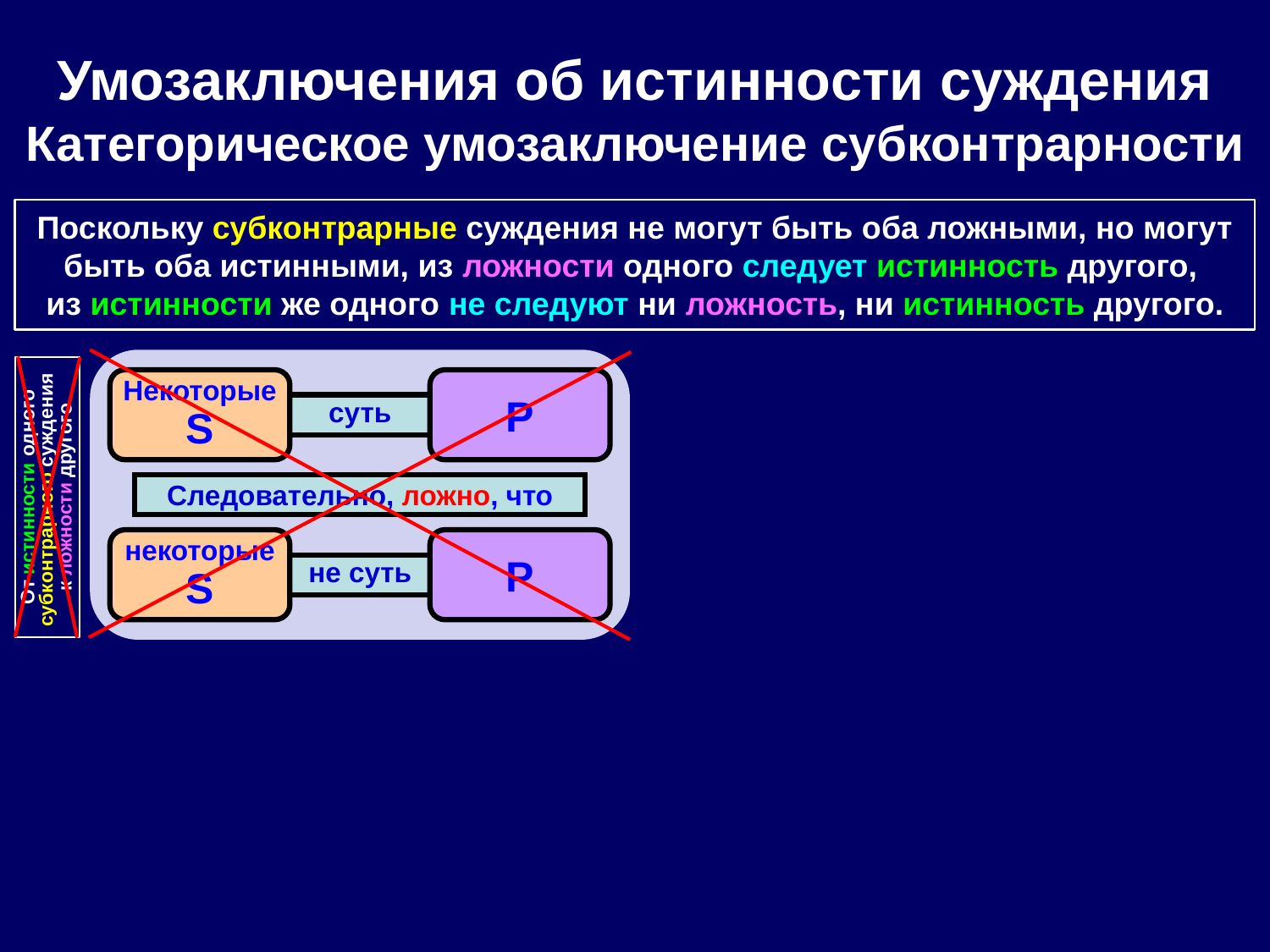

Умозаключения об истинности суждения
Категорическое умозаключение субконтрарности
Поскольку субконтрарные суждения не могут быть оба ложными, но могут быть оба истинными, из ложности одного следует истинность другого,
из истинности же одного не следуют ни ложность, ни истинность другого.

Некоторые
S
P
суть
От истинности одного субконтрарного суждения
к ложности другого
Следовательно, ложно, что
некоторые
S
P
не суть